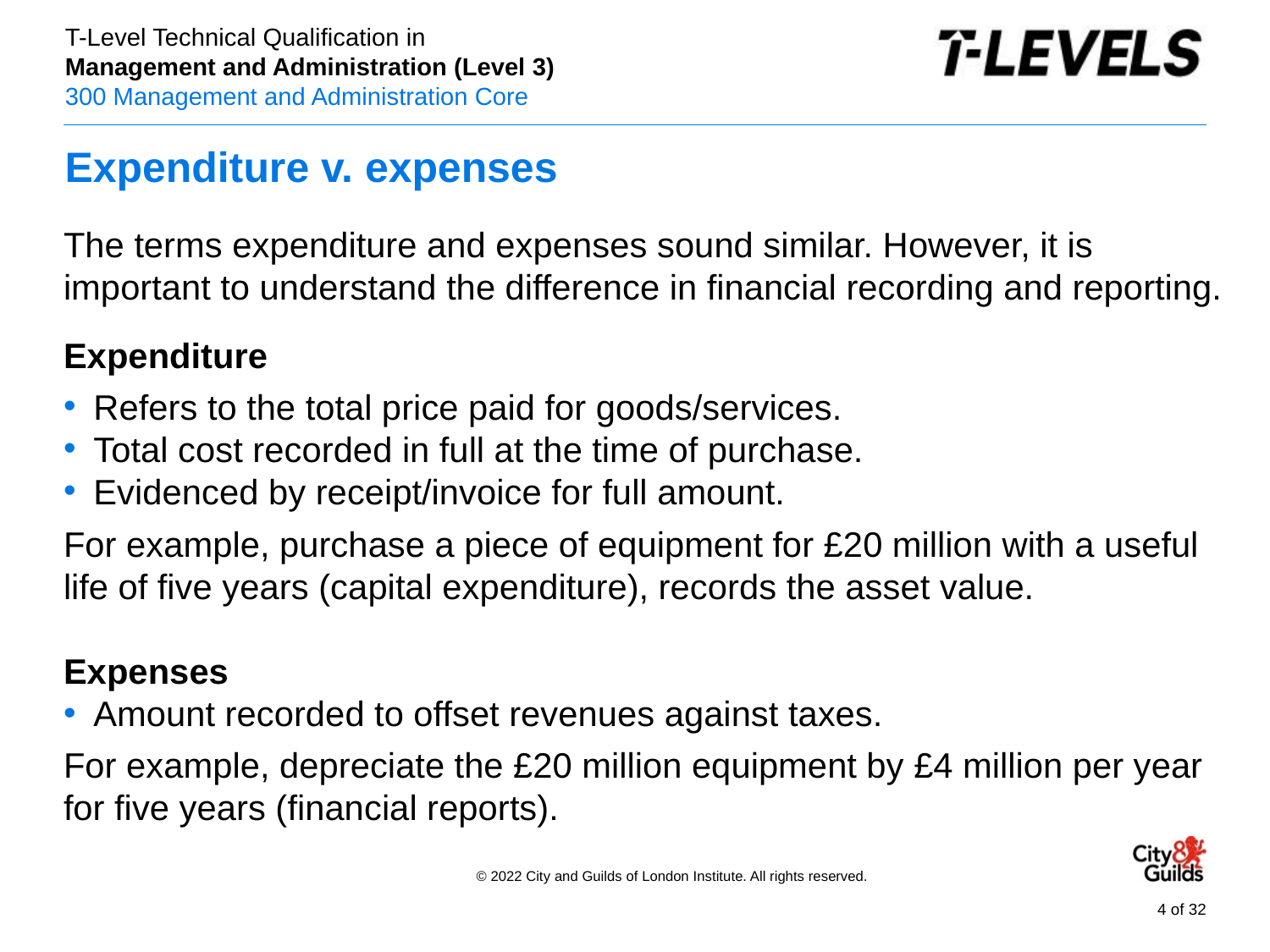

# Expenditure v. expenses
The terms expenditure and expenses sound similar. However, it is important to understand the difference in financial recording and reporting.
Expenditure
Refers to the total price paid for goods/services.
Total cost recorded in full at the time of purchase.
Evidenced by receipt/invoice for full amount.
For example, purchase a piece of equipment for £20 million with a useful life of five years (capital expenditure), records the asset value.

Expenses
Amount recorded to offset revenues against taxes.
For example, depreciate the £20 million equipment by £4 million per year for five years (financial reports).